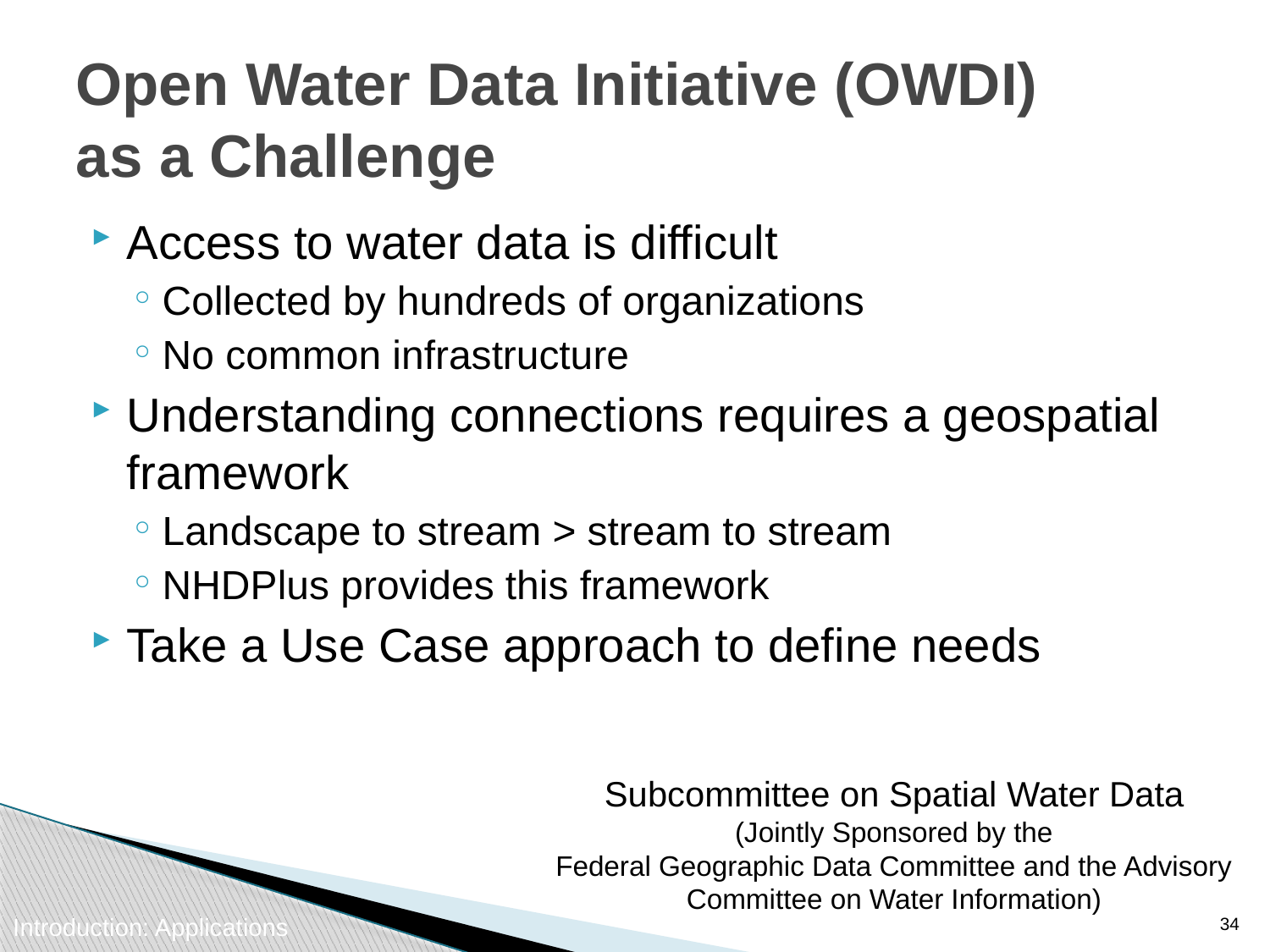

# Open Water Data Initiative (OWDI) as a Challenge
Access to water data is difficult
Collected by hundreds of organizations
No common infrastructure
Understanding connections requires a geospatial framework
Landscape to stream > stream to stream
NHDPlus provides this framework
Take a Use Case approach to define needs
Subcommittee on Spatial Water Data
(Jointly Sponsored by the
Federal Geographic Data Committee and the Advisory Committee on Water Information)
34
Introduction: Applications